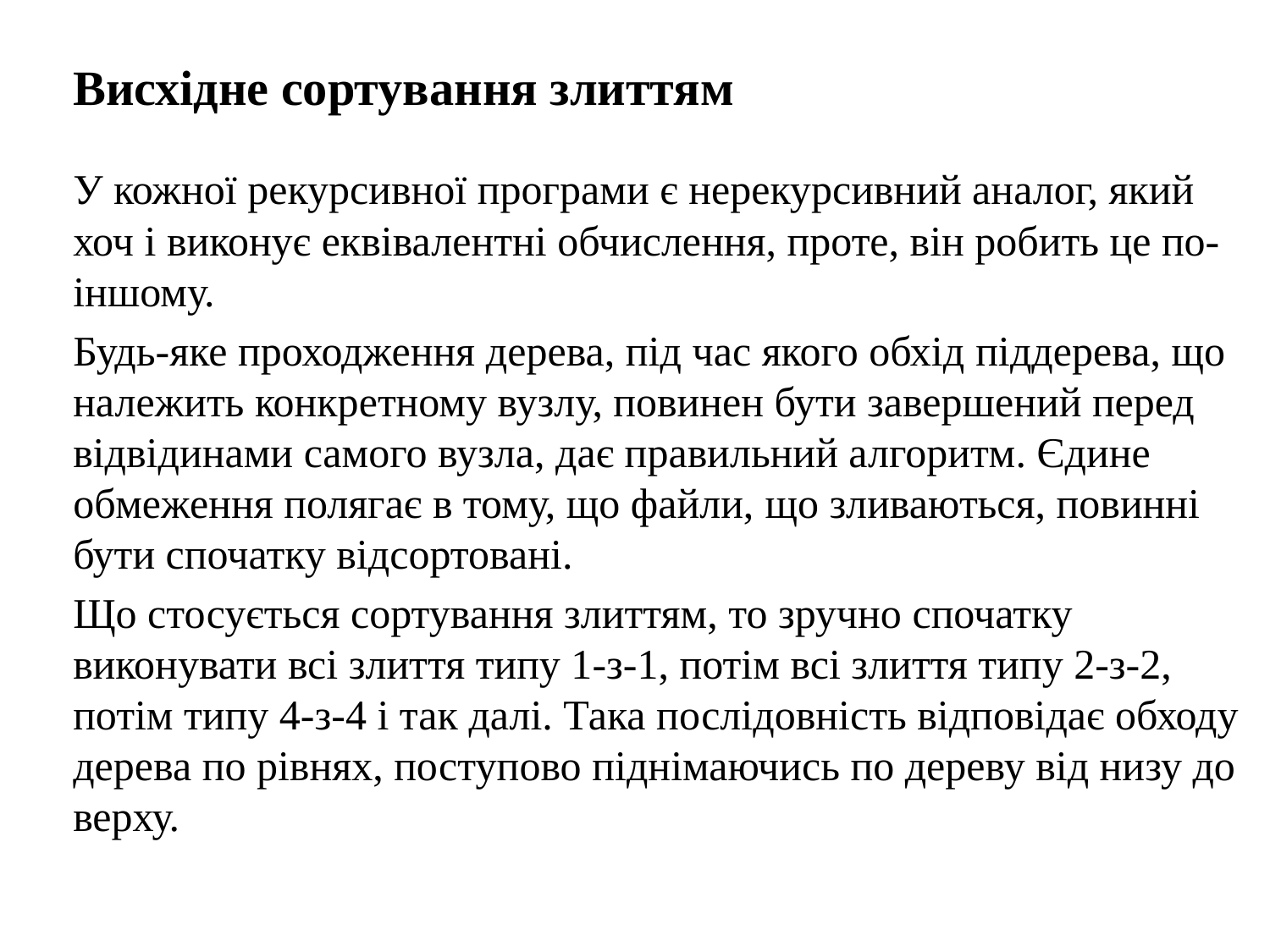

Висхідне сортування злиттям

	У кожної рекурсивної програми є нерекурсивний аналог, який хоч і виконує еквівалентні обчислення, проте, він робить це по-іншому.
	Будь-яке проходження дерева, під час якого обхід піддерева, що належить конкретному вузлу, повинен бути завершений перед відвідинами самого вузла, дає правильний алгоритм. Єдине обмеження полягає в тому, що файли, що зливаються, повинні бути спочатку відсортовані.
	Що стосується сортування злиттям, то зручно спочатку виконувати всі злиття типу 1-з-1, потім всі злиття типу 2-з-2, потім типу 4-з-4 і так далі. Така послідовність відповідає обходу дерева по рівнях, поступово піднімаючись по дереву від низу до верху.